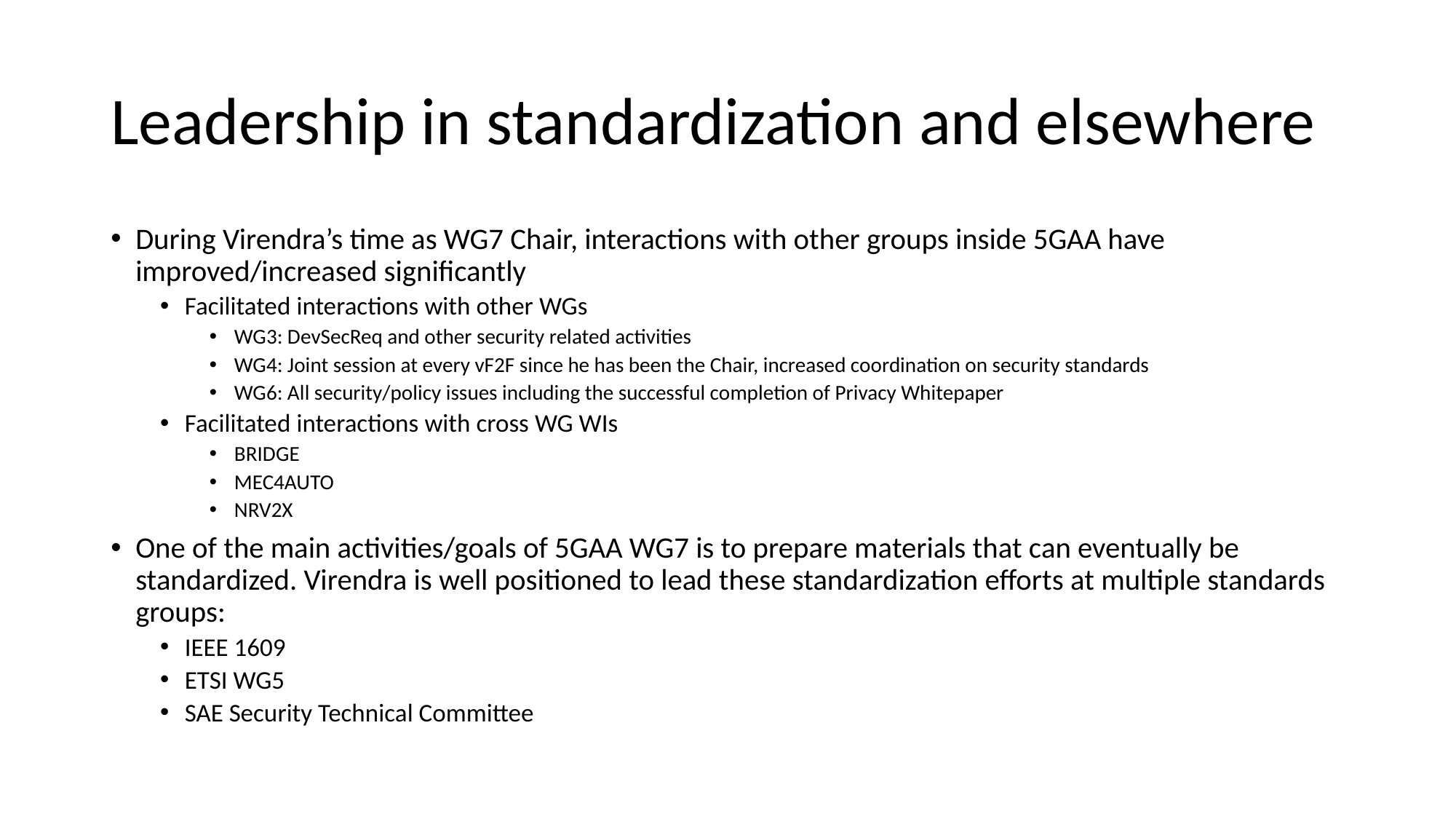

# Leadership in standardization and elsewhere
During Virendra’s time as WG7 Chair, interactions with other groups inside 5GAA have improved/increased significantly
Facilitated interactions with other WGs
WG3: DevSecReq and other security related activities
WG4: Joint session at every vF2F since he has been the Chair, increased coordination on security standards
WG6: All security/policy issues including the successful completion of Privacy Whitepaper
Facilitated interactions with cross WG WIs
BRIDGE
MEC4AUTO
NRV2X
One of the main activities/goals of 5GAA WG7 is to prepare materials that can eventually be standardized. Virendra is well positioned to lead these standardization efforts at multiple standards groups:
IEEE 1609
ETSI WG5
SAE Security Technical Committee